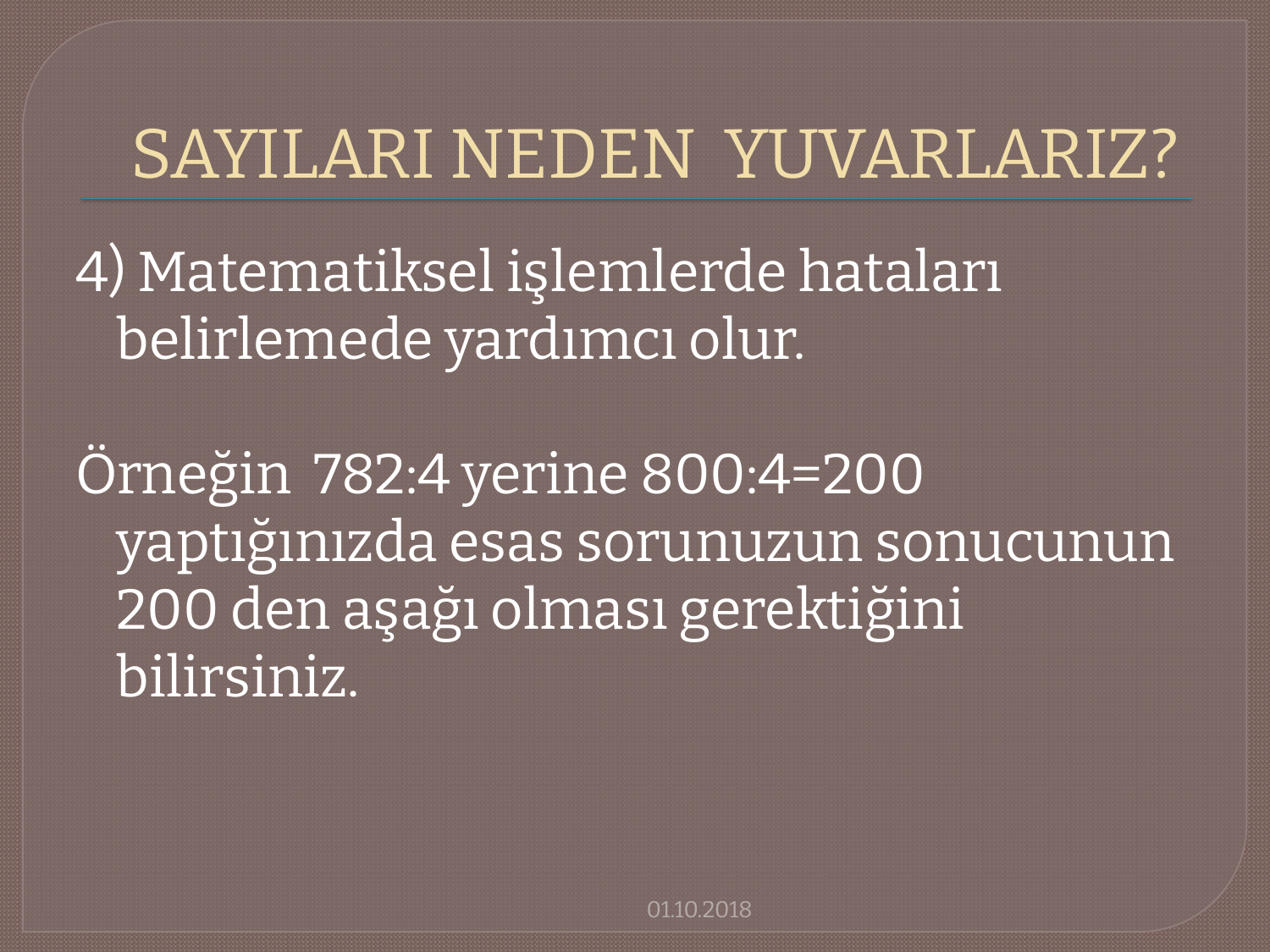

# SAYILARI NEDEN  YUVARLARIZ?
4) Matematiksel işlemlerde hataları belirlemede yardımcı olur.
Örneğin  782:4 yerine 800:4=200 yaptığınızda esas sorunuzun sonucunun 200 den aşağı olması gerektiğini bilirsiniz.
01.10.2018